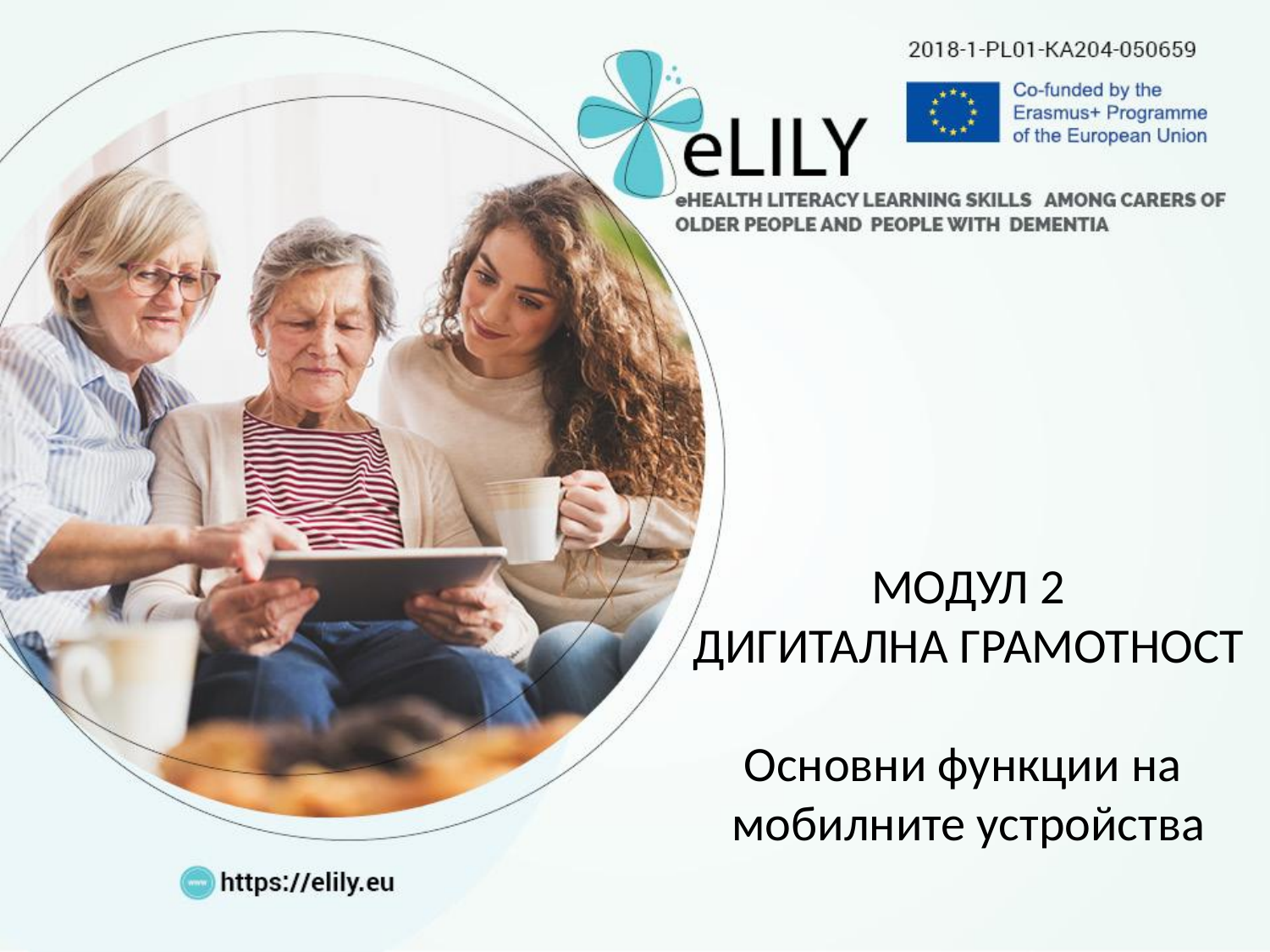

МОДУЛ 2
ДИГИТАЛНА ГРАМОТНОСТ

Основни функции на
мобилните устройства